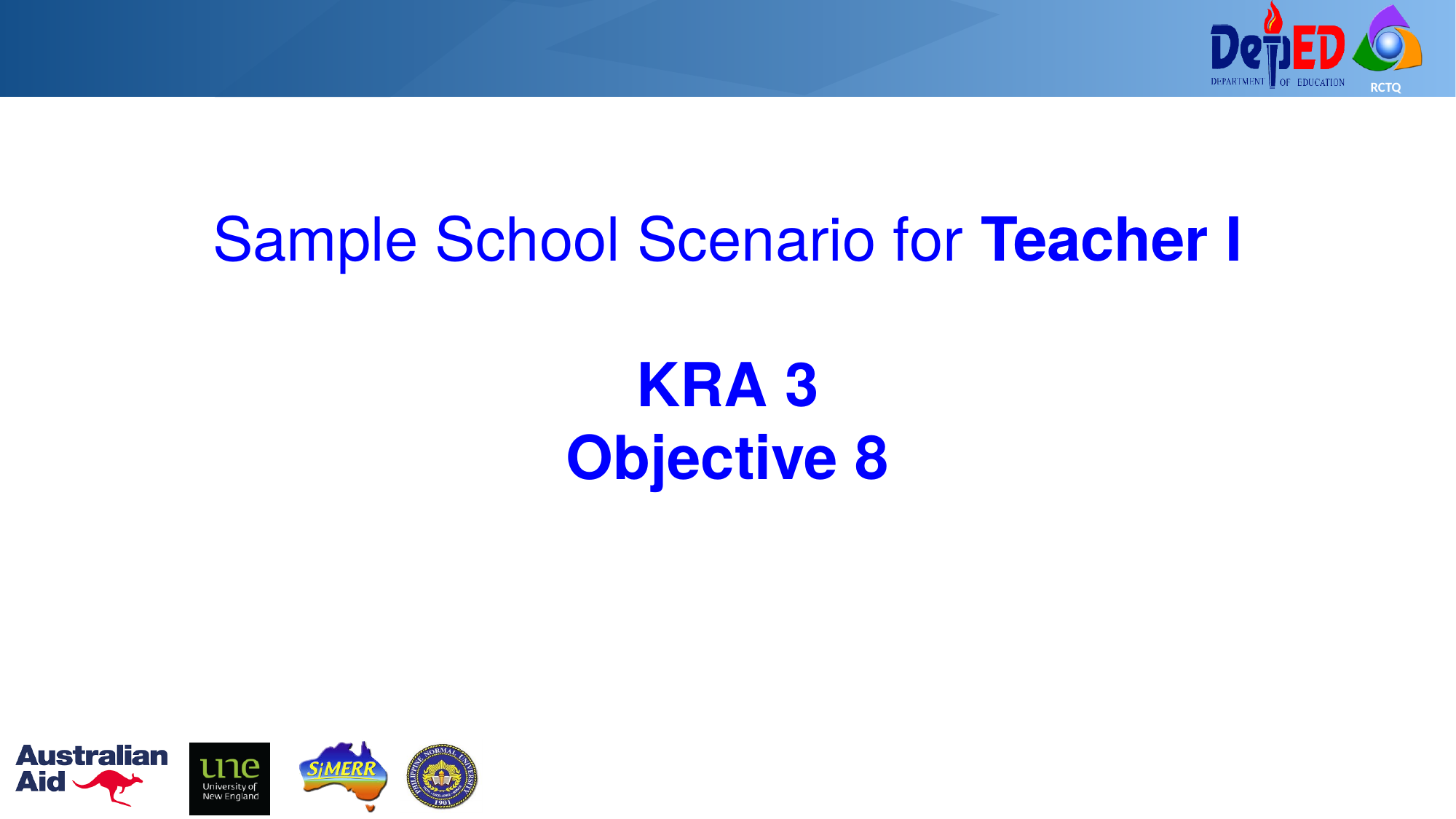

# Sample School Scenario for Teacher I KRA 3 Objective 8